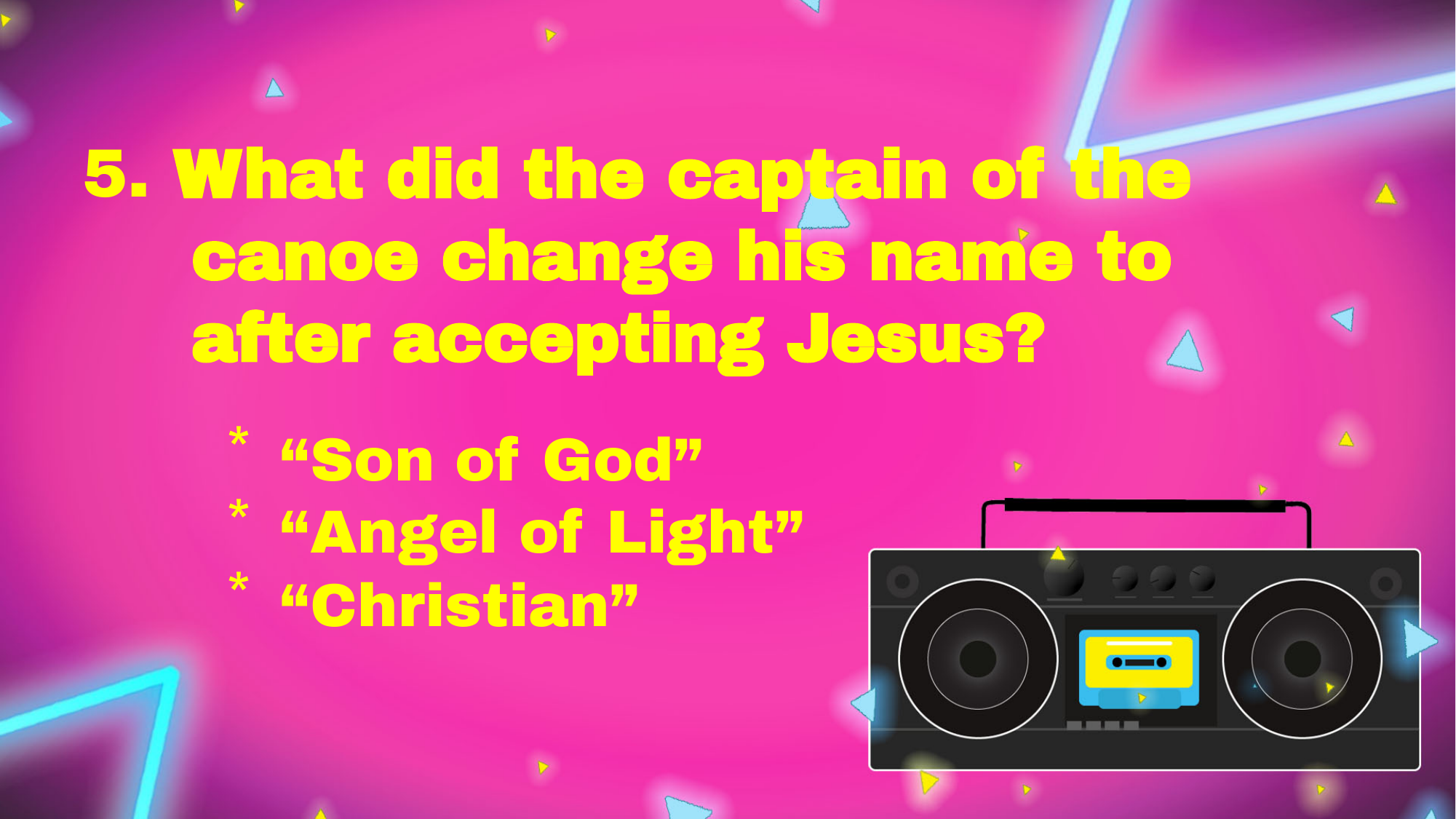

5. What did the captain of the
	canoe change his name to
	after accepting Jesus?

“Son of God”
“Angel of Light”
“Christian”